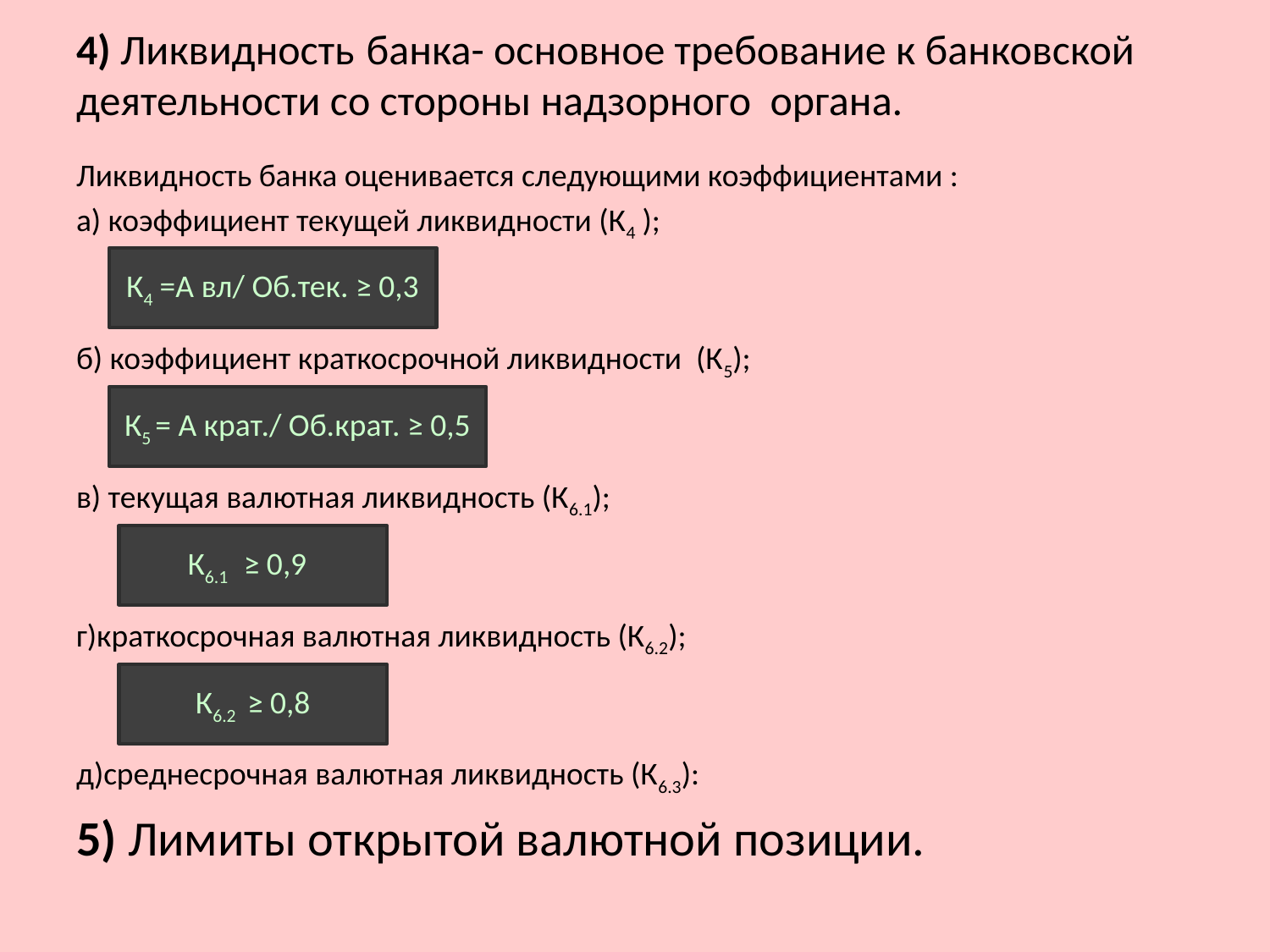

# 4) Ликвидность банка- основное требование к банковской деятельности со стороны надзорного  органа.
Ликвидность банка оценивается следующими коэффициентами :
а) коэффициент текущей ликвидности (К4 );

б) коэффициент краткосрочной ликвидности  (К5);

в) текущая валютная ликвидность (К6.1);

г)краткосрочная валютная ликвидность (К6.2);

д)среднесрочная валютная ликвидность (К6.3):
5) Лимиты открытой валютной позиции.

К4 =А вл/ Об.тек. ≥ 0,3
К5 = А крат./ Об.крат. ≥ 0,5
К6.1   ≥ 0,9
К6.2  ≥ 0,8